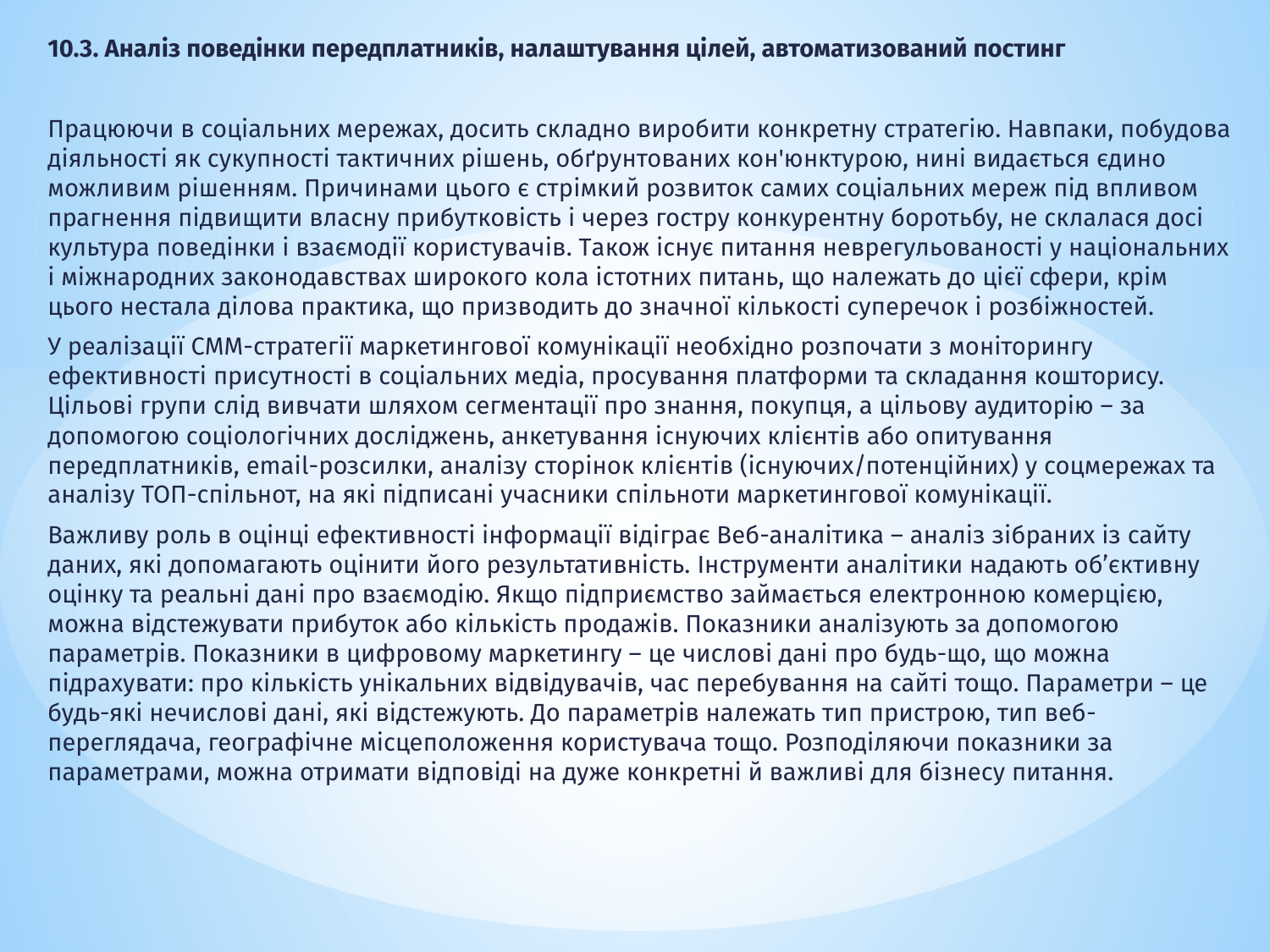

10.3. Аналіз поведінки передплатників, налаштування цілей, автоматизований постинг

Працюючи в соціальних мережах, досить складно виробити конкретну стратегію. Навпаки, побудова діяльності як сукупності тактичних рішень, обґрунтованих кон'юнктурою, нині видається єдино можливим рішенням. Причинами цього є стрімкий розвиток самих соціальних мереж під впливом прагнення підвищити власну прибутковість і через гостру конкурентну боротьбу, не склалася досі культура поведінки і взаємодії користувачів. Також існує питання неврегульованості у національних і міжнародних законодавствах широкого кола істотних питань, що належать до цієї сфери, крім цього нестала ділова практика, що призводить до значної кількості суперечок і розбіжностей.
У реалізації СММ-стратегії маркетингової комунікації необхідно розпочати з моніторингу ефективності присутності в соціальних медіа, просування платформи та складання кошторису. Цільові групи слід вивчати шляхом сегментації про знання, покупця, а цільову аудиторію – за допомогою соціологічних досліджень, анкетування існуючих клієнтів або опитування передплатників, email-розсилки, аналізу сторінок клієнтів (існуючих/потенційних) у соцмережах та аналізу ТОП-спільнот, на які підписані учасники спільноти маркетингової комунікації.
Важливу роль в оцінці ефективності інформації відіграє Веб-аналітика – аналіз зібраних із сайту даних, які допомагають оцінити його результативність. Інструменти аналітики надають об’єктивну оцінку та реальні дані про взаємодію. Якщо підприємство займається електронною комерцією, можна відстежувати прибуток або кількість продажів. Показники аналізують за допомогою параметрів. Показники в цифровому маркетингу – це числові дані про будь-що, що можна підрахувати: про кількість унікальних відвідувачів, час перебування на сайті тощо. Параметри – це будь-які нечислові дані, які відстежують. До параметрів належать тип пристрою, тип веб-переглядача, географічне місцеположення користувача тощо. Розподіляючи показники за параметрами, можна отримати відповіді на дуже конкретні й важливі для бізнесу питання.